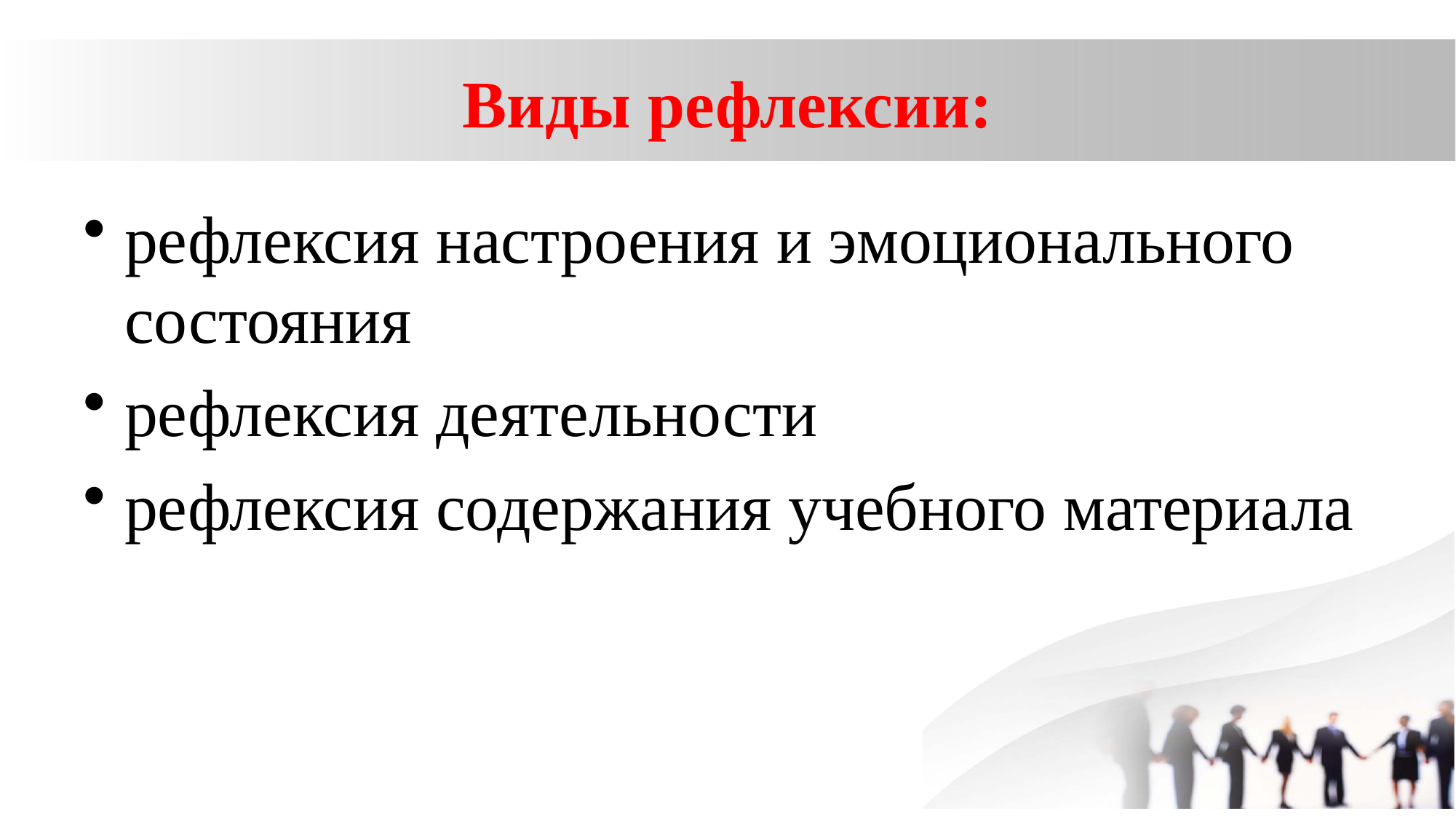

# Виды рефлексии:
рефлексия настроения и эмоционального состояния
рефлексия деятельности
рефлексия содержания учебного материала